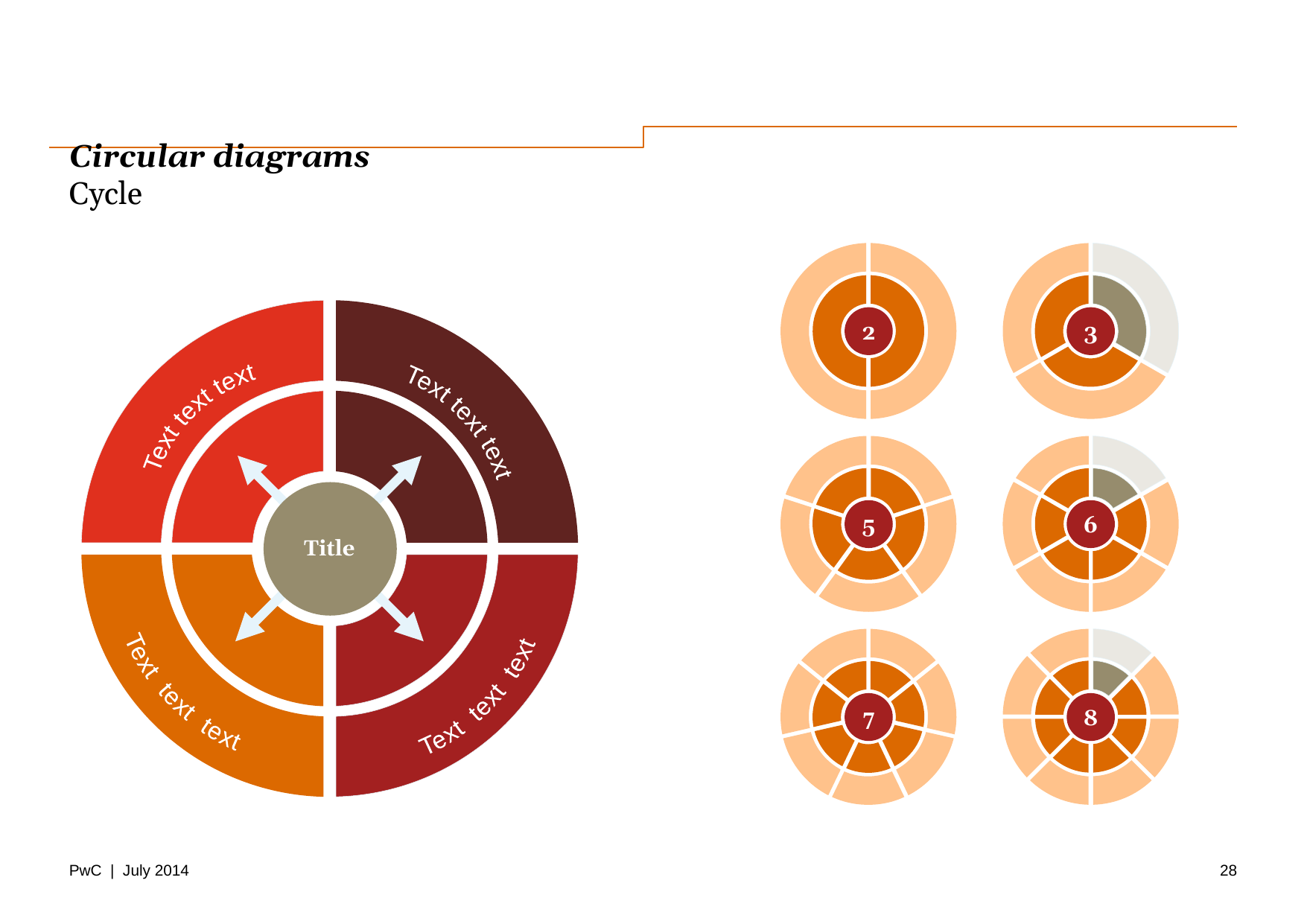

# Circular diagrams Cycle

2

3

Text text text
Text text text

Title

Text  text  text
Text  text  text

5

6

7

8

28